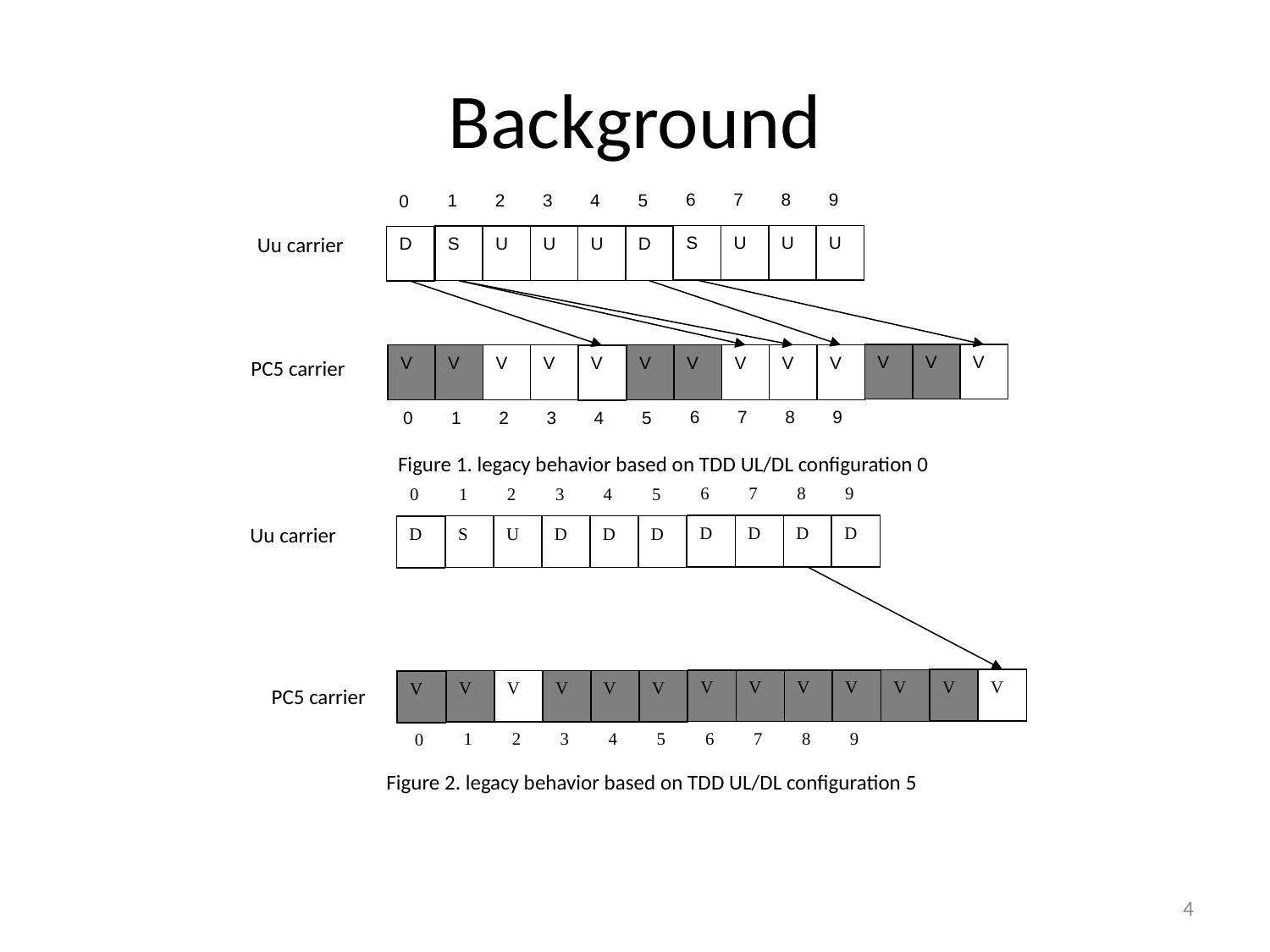

# Background

6
7
8
9
1
2
3
4
5
0
S
U
U
U
Uu carrier
S
U
U
U
D
D

V
V
V
V
V
V
V
V
V
V
V
V
V
PC5 carrier
6
7
8
9
1
2
3
4
5
0
Figure 1. legacy behavior based on TDD UL/DL configuration 0
6
7
8
9
1
2
3
4
5
0
Uu carrier
D
D
D
D
S
U
D
D
D
D

V
V
V
V
V
V
V
V
V
V
V
V
V
PC5 carrier
6
7
8
9
1
2
3
4
5
0
Figure 2. legacy behavior based on TDD UL/DL configuration 5
4